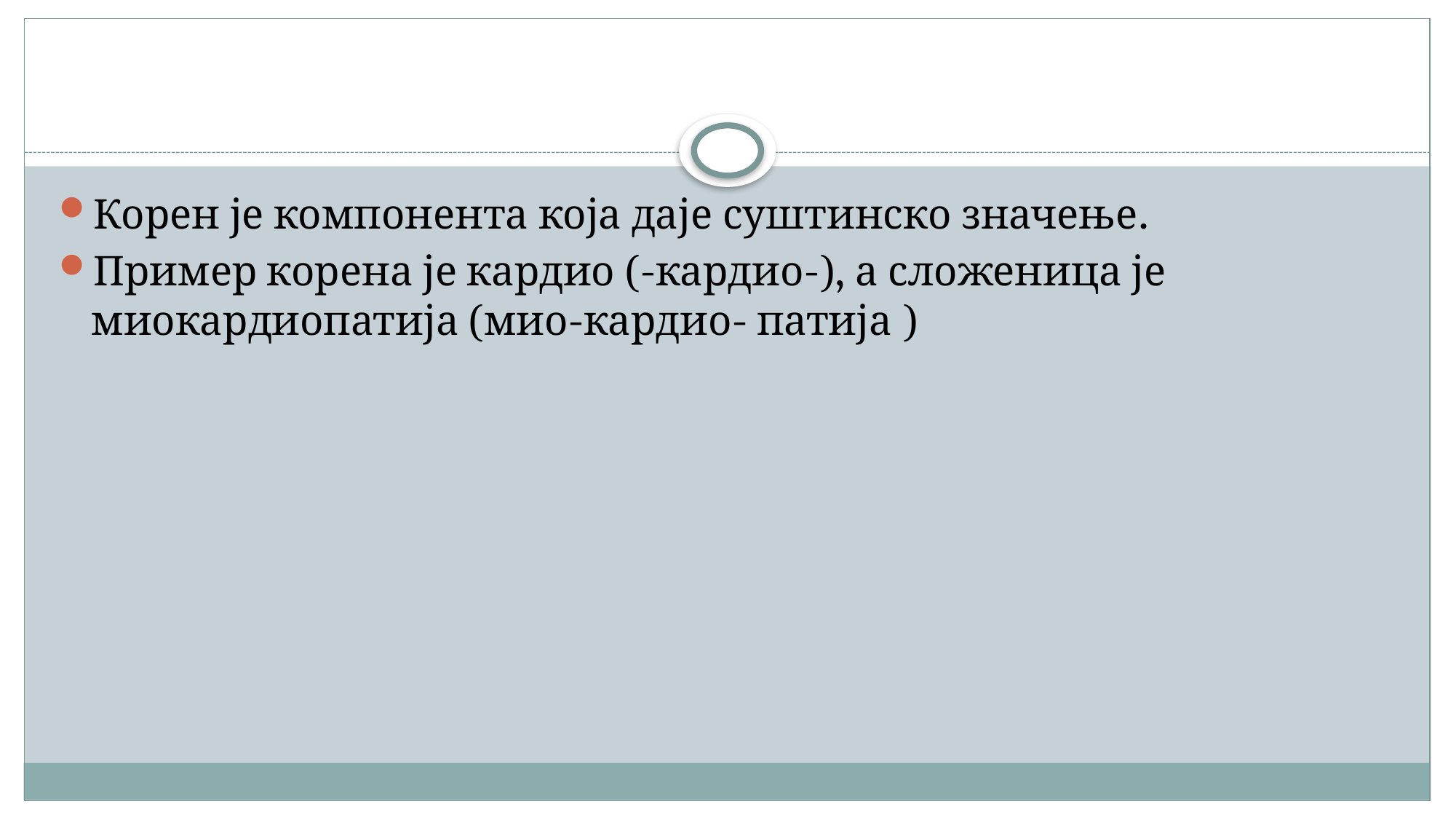

#
Корен је компонента која даје суштинско значење.
Пример корена је кардио (-кардио-), а сложеница је миокардиопатија (мио-кардио- патија )